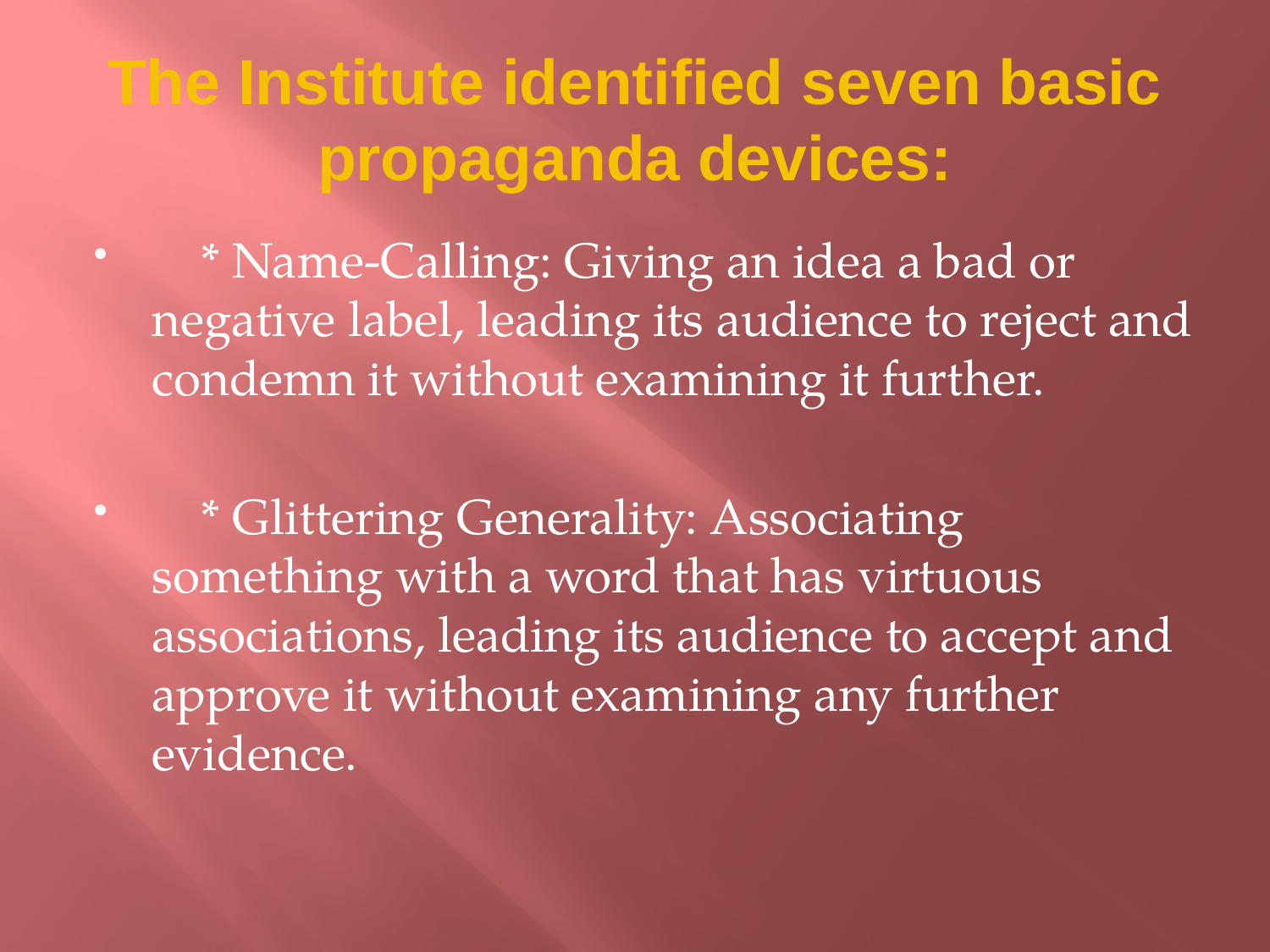

# The Institute identified seven basic propaganda devices:
    * Name-Calling: Giving an idea a bad or negative label, leading its audience to reject and condemn it without examining it further.

    * Glittering Generality: Associating something with a word that has virtuous associations, leading its audience to accept and approve it without examining any further evidence.